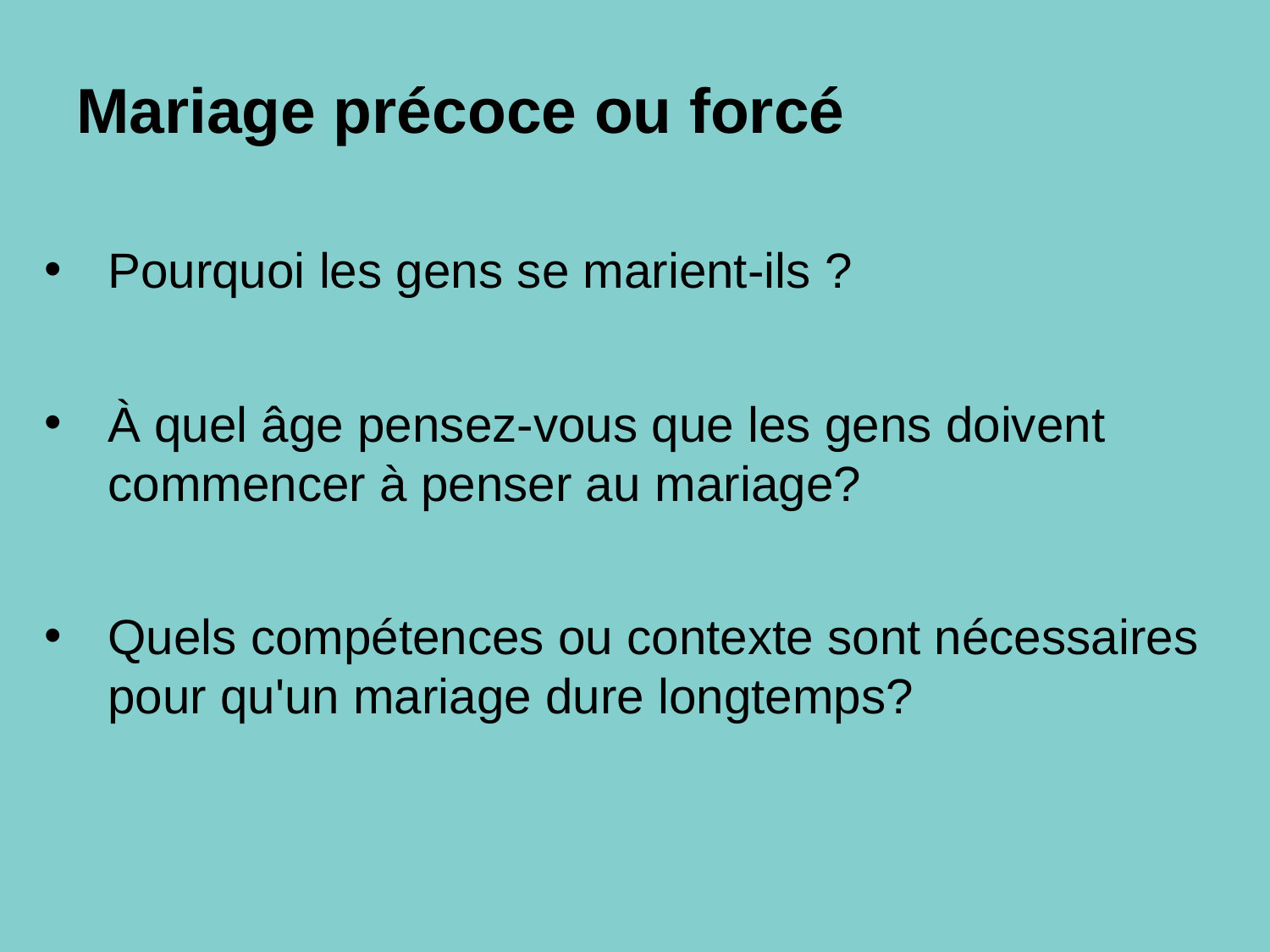

# Mariage précoce ou forcé
Pourquoi les gens se marient-ils ?

À quel âge pensez-vous que les gens doivent commencer à penser au mariage?

Quels compétences ou contexte sont nécessaires pour qu'un mariage dure longtemps?